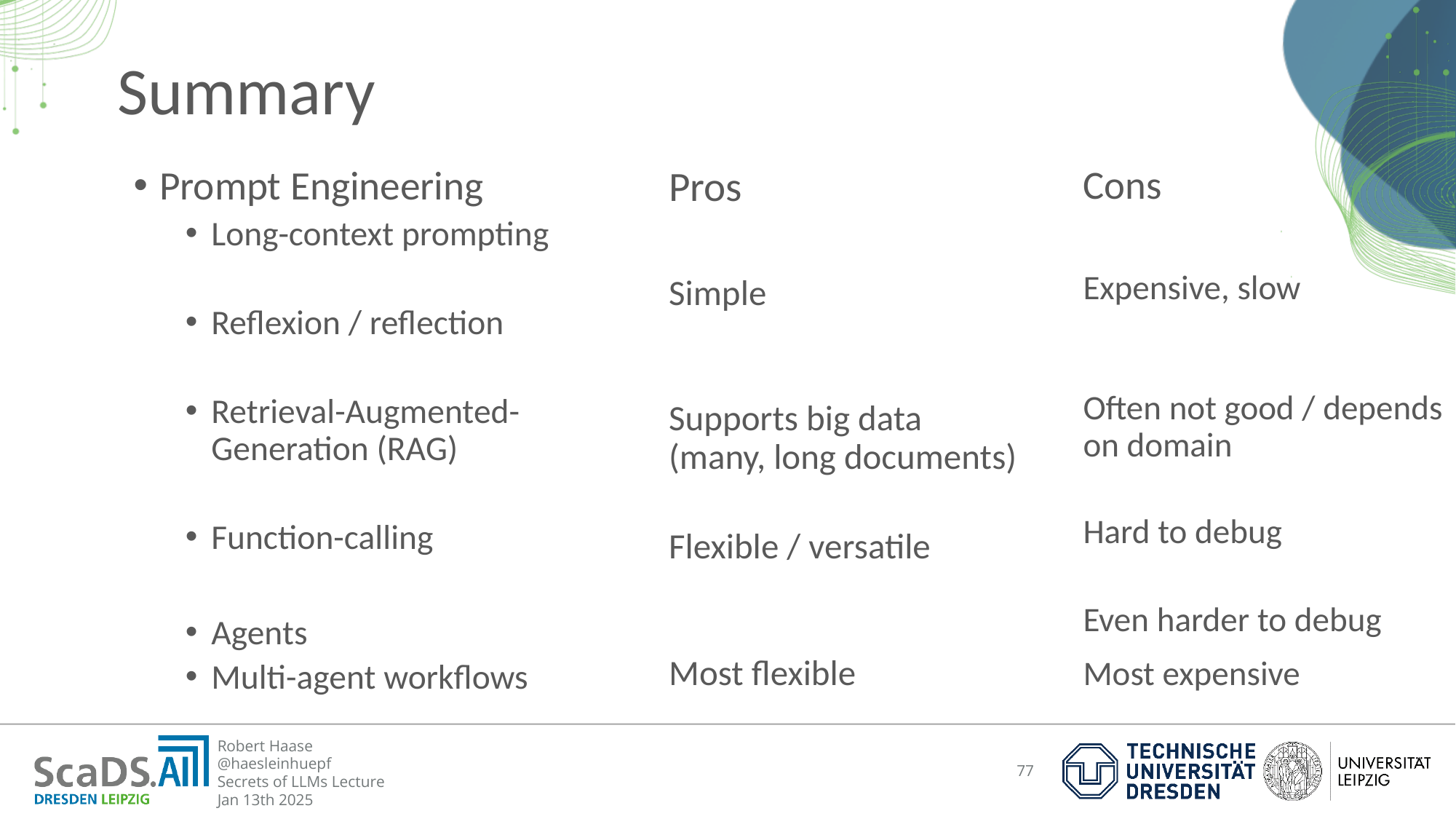

# Summary
Prompt Engineering
Long-context prompting

Reflexion / reflection

Retrieval-Augmented-Generation (RAG)

Function-calling

Agents
Multi-agent workflows
Pros

Simple

Supports big data
(many, long documents)

Flexible / versatile

Most flexible
Cons

Expensive, slow

Often not good / depends on domain

Hard to debug

Even harder to debug
Most expensive